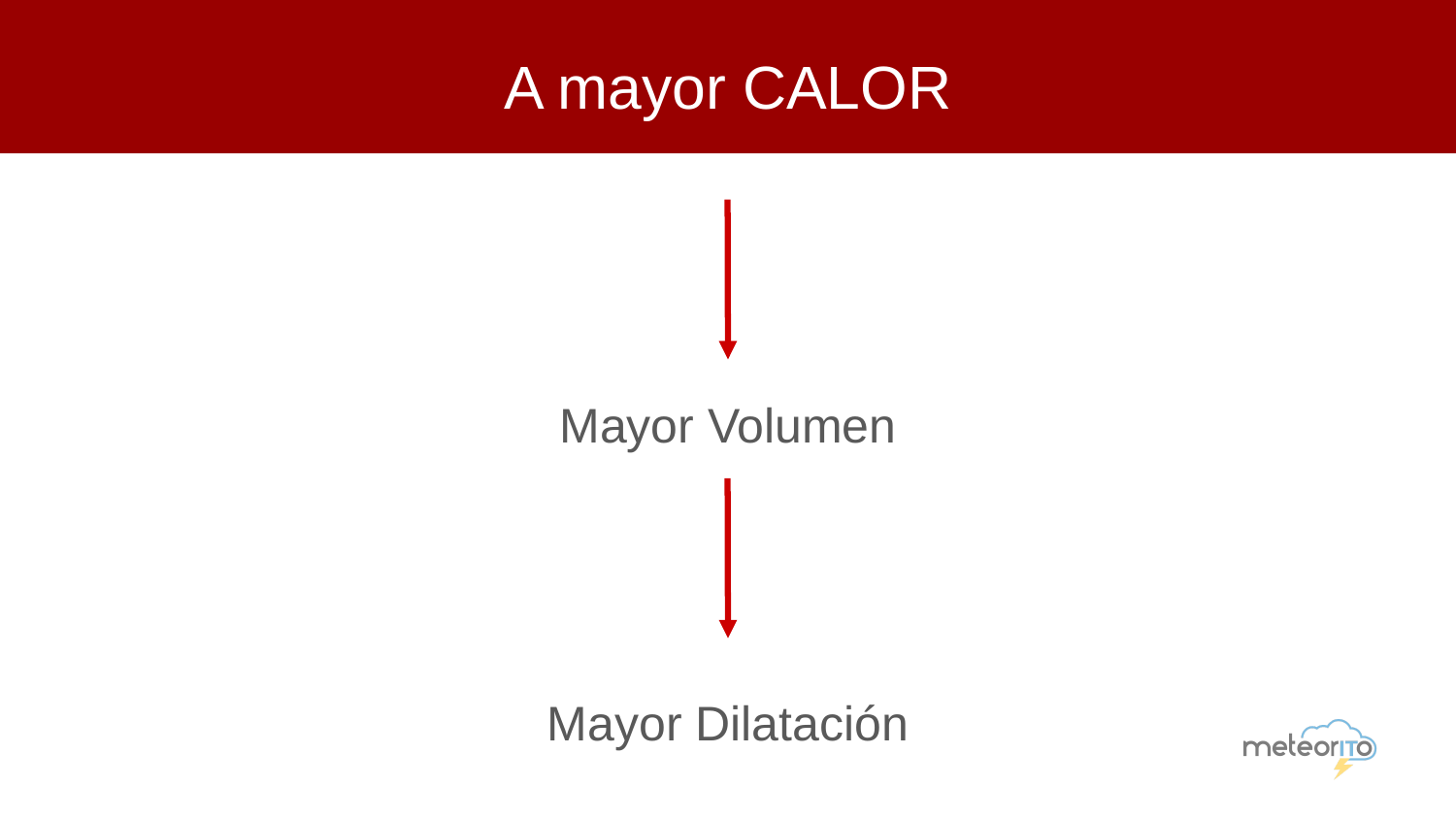

# A mayor CALOR
Mayor Volumen

Mayor Dilatación